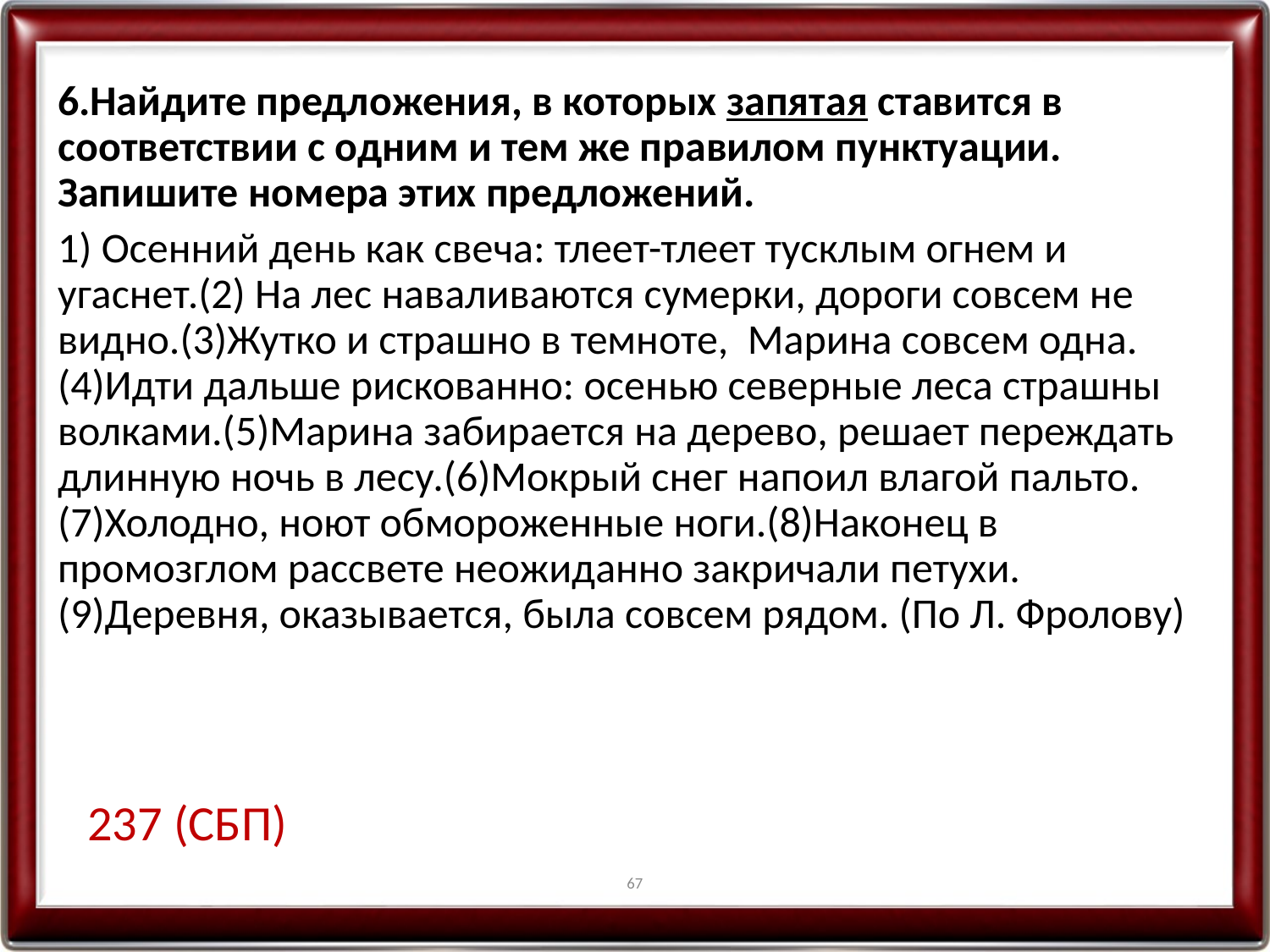

6.Найдите предложения, в которых запятая ставится в соответствии с одним и тем же правилом пунктуации. Запишите номера этих предложений.
1) Осенний день как свеча: тлеет-тлеет тусклым огнем и угаснет.(2) На лес наваливаются сумерки, дороги совсем не видно.(3)Жутко и страшно в темноте,  Марина совсем одна. (4)Идти дальше рискованно: осенью северные леса страшны волками.(5)Марина забирается на дерево, решает переждать длинную ночь в лесу.(6)Мокрый снег напоил влагой пальто.(7)Холодно, ноют обмороженные ноги.(8)Наконец в промозглом рассвете неожиданно закричали петухи.(9)Деревня, оказывается, была совсем рядом. (По Л. Фролову)

237 (СБП)
67